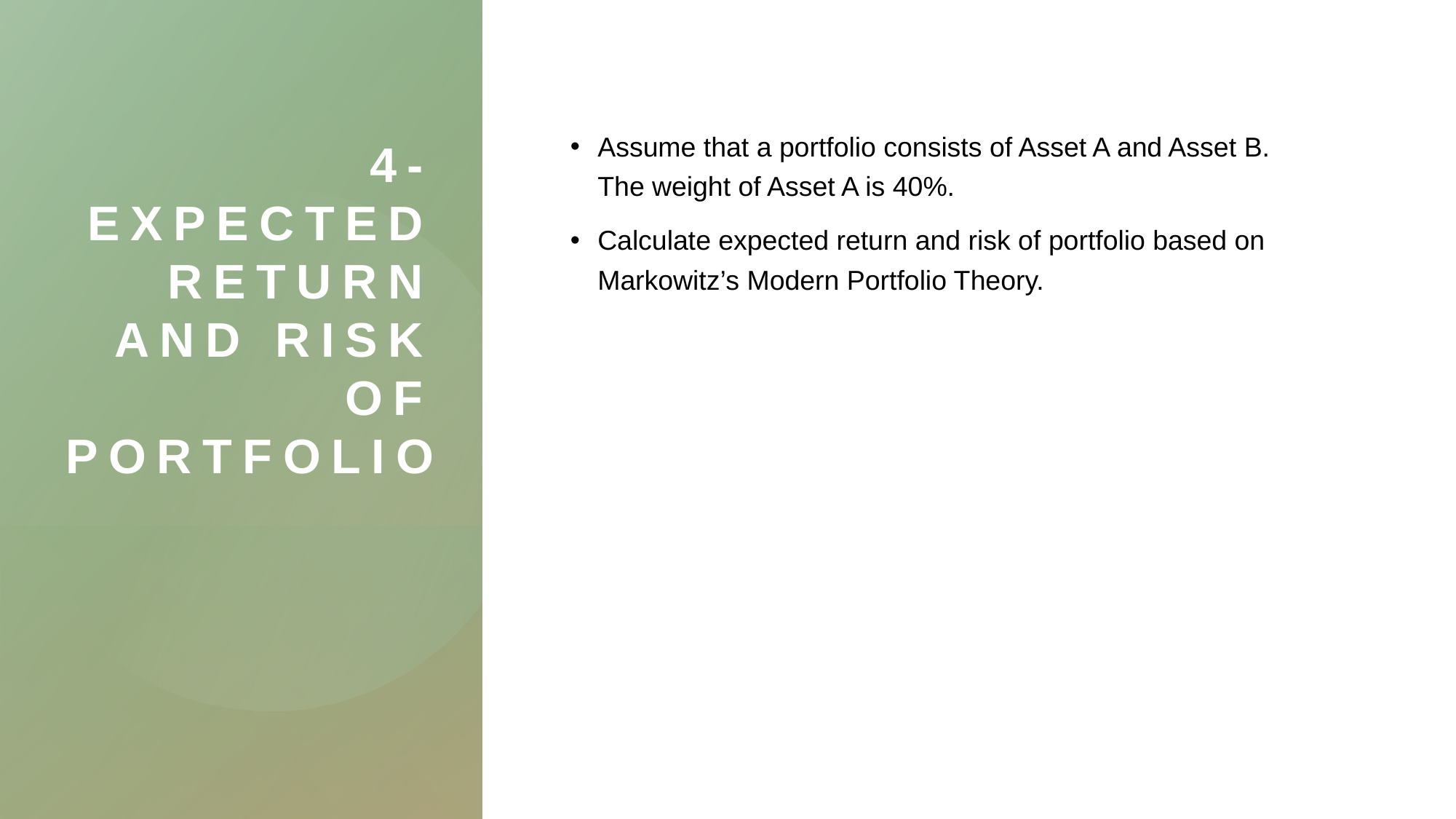

# 4-Expected return and rısk of portfolıo
Assume that a portfolio consists of Asset A and Asset B. The weight of Asset A is 40%.
Calculate expected return and risk of portfolio based on Markowitz’s Modern Portfolio Theory.